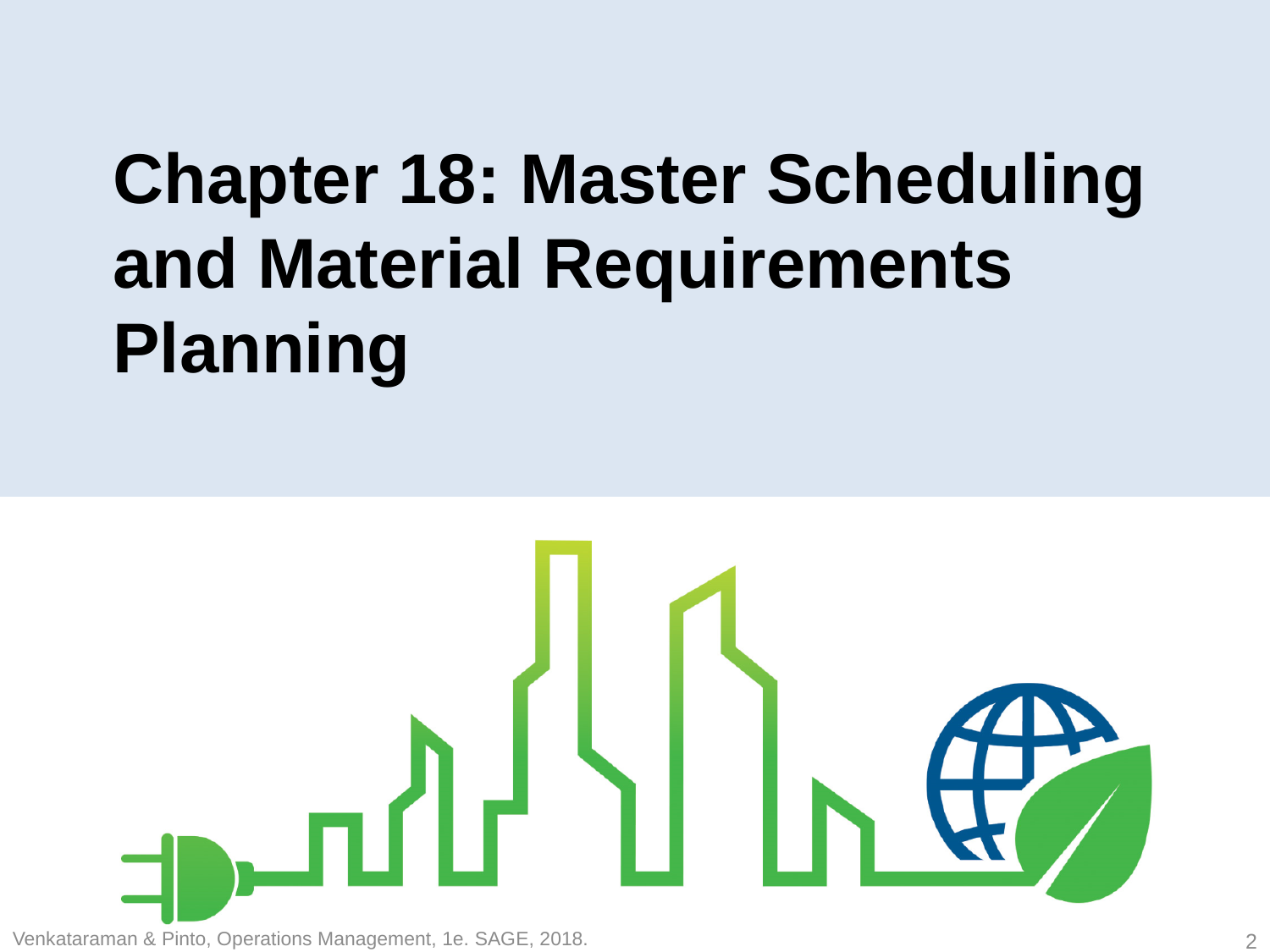

# Chapter 18: Master Scheduling and Material Requirements Planning
Venkataraman & Pinto, Operations Management, 1e. SAGE, 2018.
2